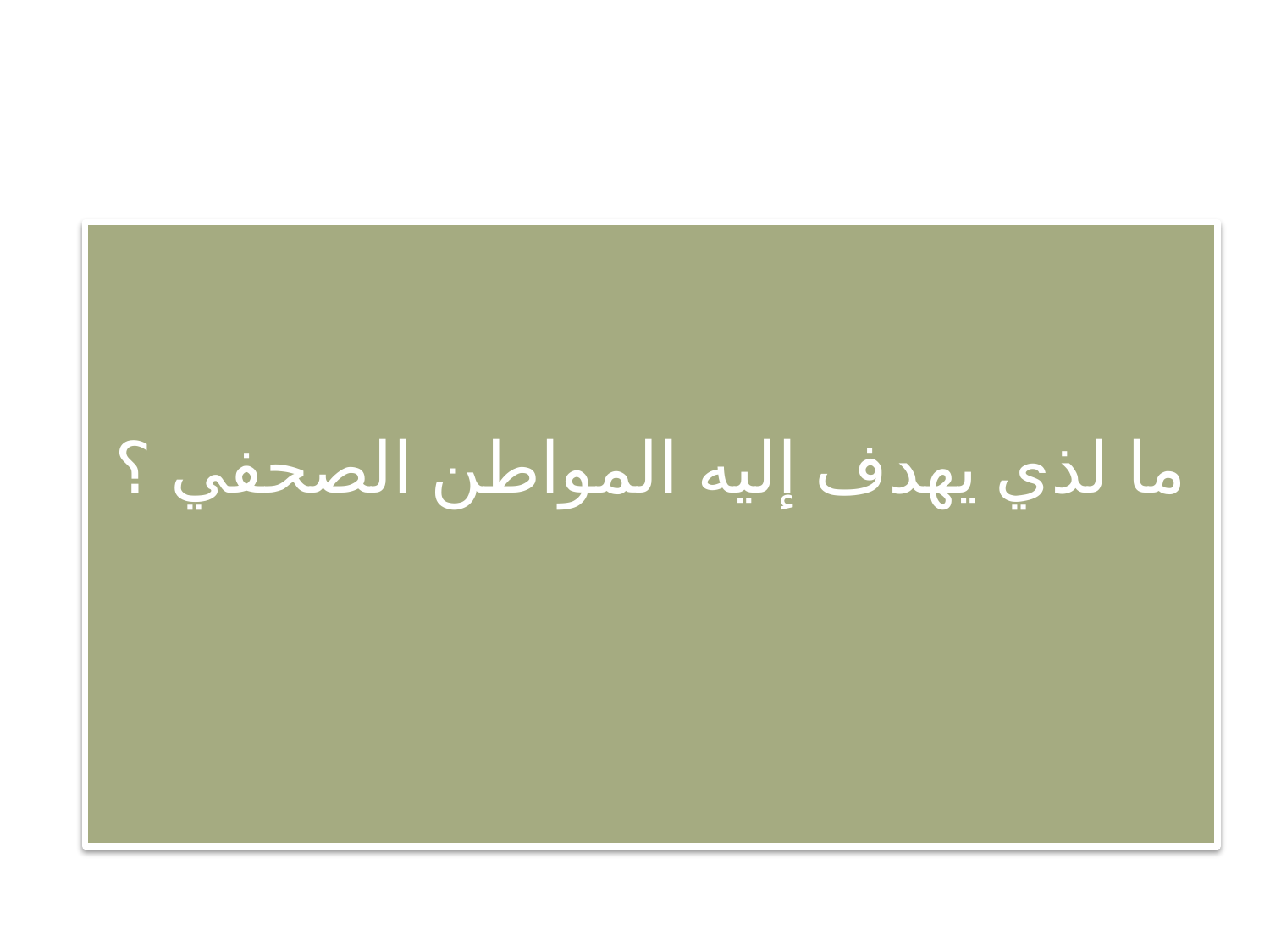

#

ما لذي يهدف إليه المواطن الصحفي ؟